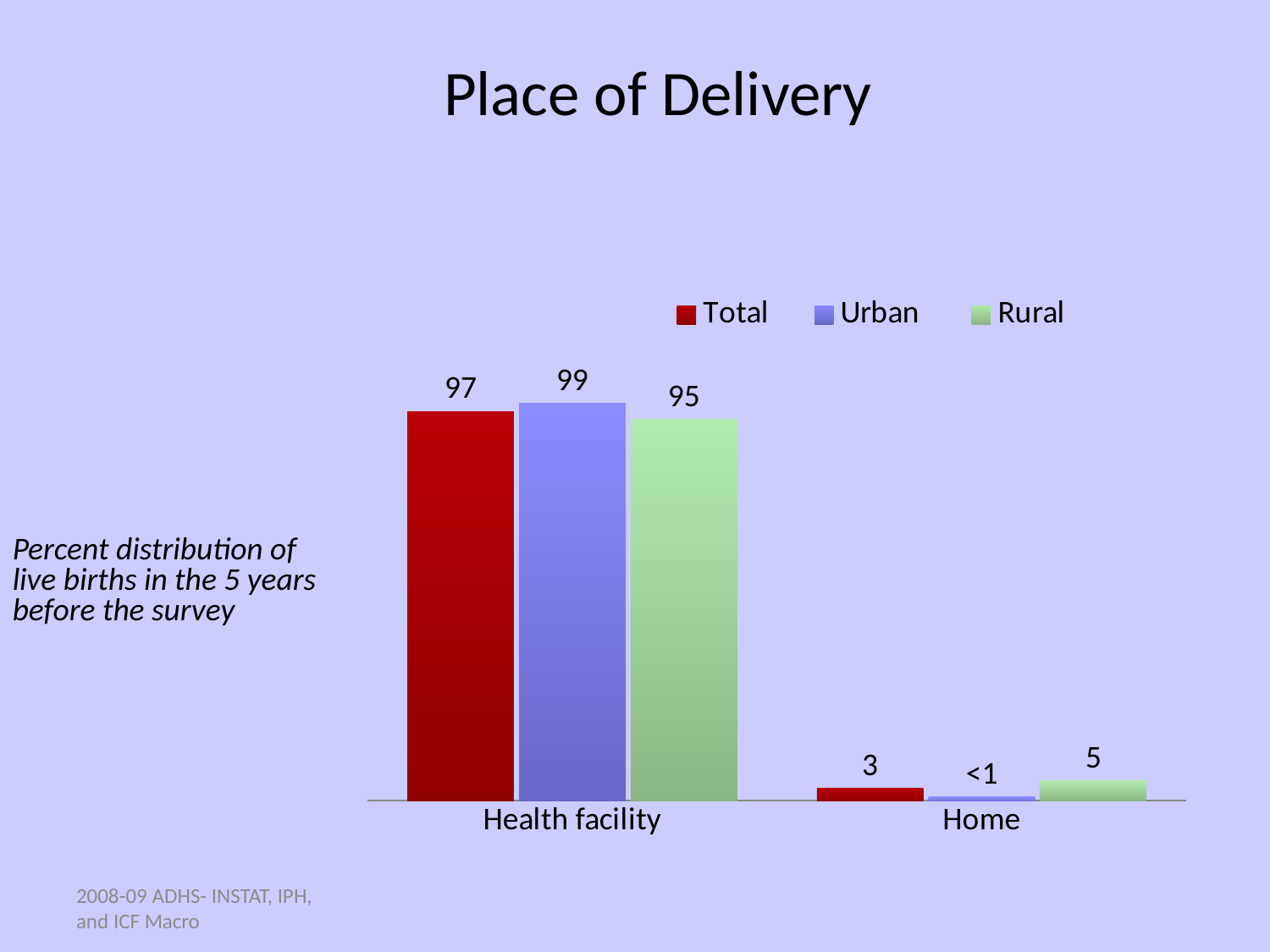

# Place of Delivery

### Chart

| Category | Total | Urban  | Rural |
|---|---|---|---|
| Health facility | 97.0 | 99.0 | 95.0 |
| Home | 3.0 | 1.0 | 5.0 |
Percent distribution of live births in the 5 years before the survey
2008-09 ADHS- INSTAT, IPH, and ICF Macro